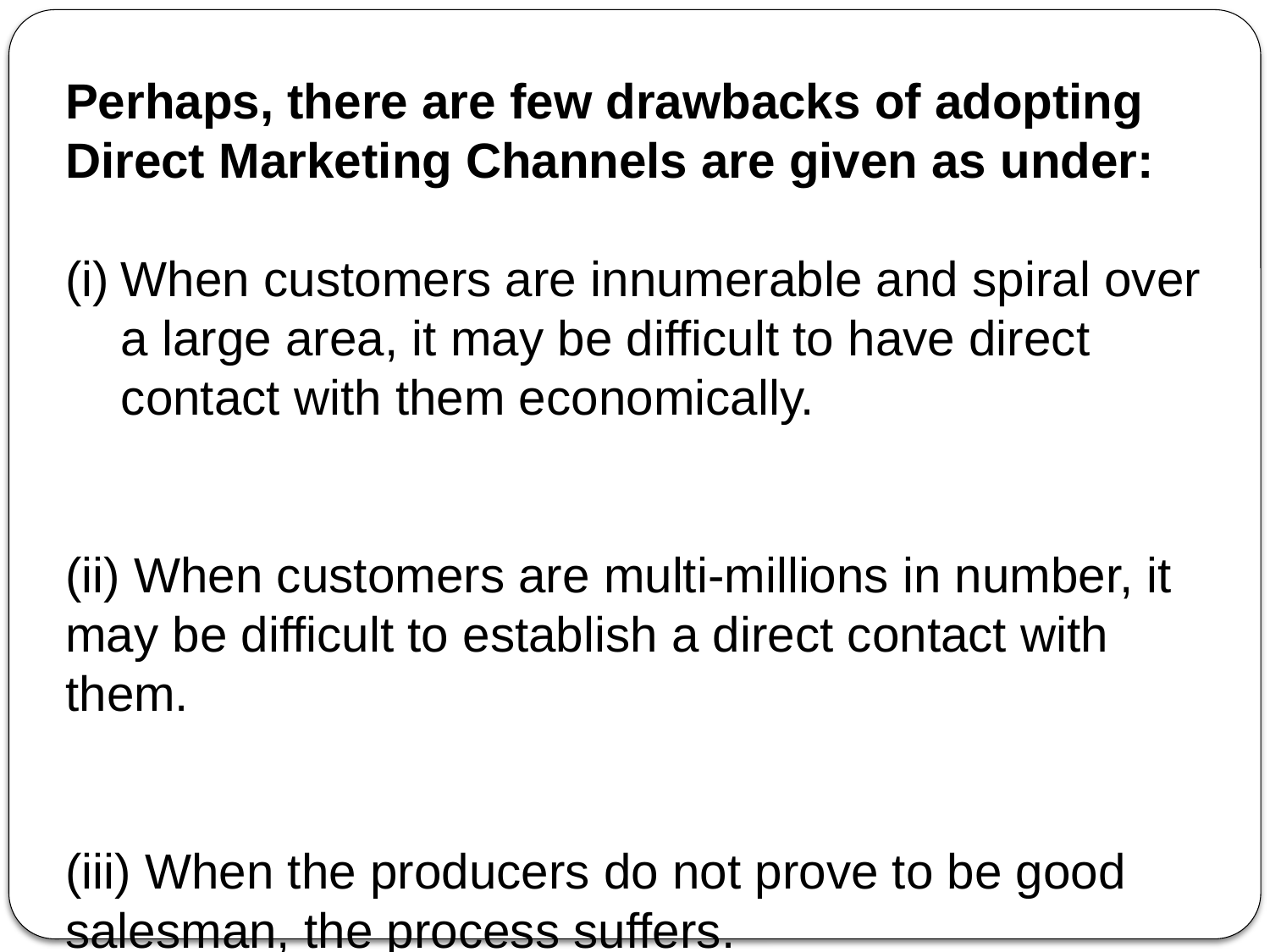

Perhaps, there are few drawbacks of adopting Direct Marketing Channels are given as under:

When customers are innumerable and spiral over a large area, it may be difficult to have direct contact with them economically.

(ii) When customers are multi-millions in number, it may be difficult to establish a direct contact with them.

(iii) When the producers do not prove to be good salesman, the process suffers.